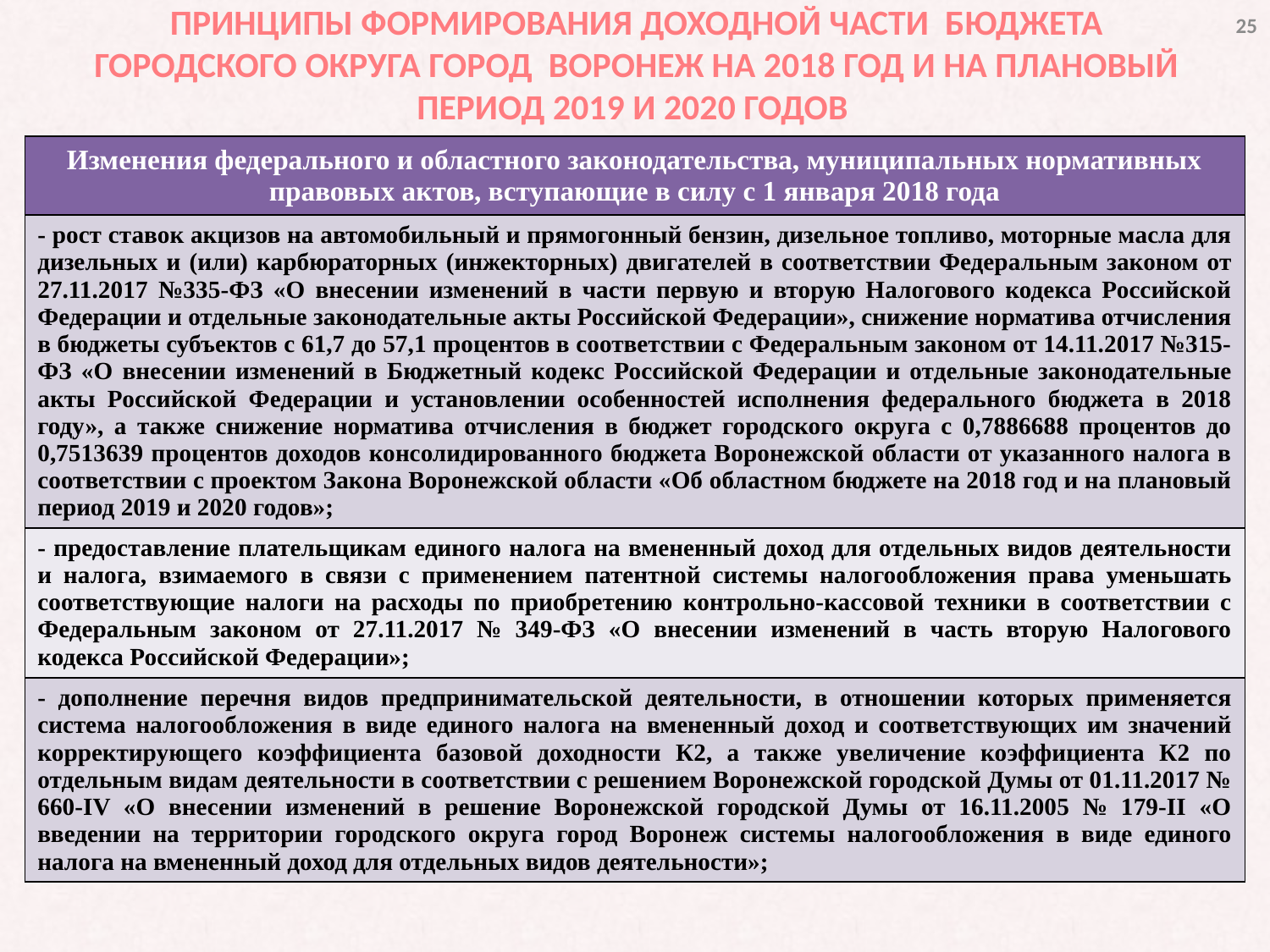

# ПРИНЦИПЫ ФОРМИРОВАНИЯ ДОХОДНОЙ ЧАСТИ  БЮДЖЕТА ГОРОДСКОГО ОКРУГА ГОРОД  ВОРОНЕЖ НА 2018 ГОД И НА ПЛАНОВЫЙ ПЕРИОД 2019 И 2020 ГОДОВ
25
| Изменения федерального и областного законодательства, муниципальных нормативных правовых актов, вступающие в силу с 1 января 2018 года |
| --- |
| - рост ставок акцизов на автомобильный и прямогонный бензин, дизельное топливо, моторные масла для дизельных и (или) карбюраторных (инжекторных) двигателей в соответствии Федеральным законом от 27.11.2017 №335-ФЗ «О внесении изменений в части первую и вторую Налогового кодекса Российской Федерации и отдельные законодательные акты Российской Федерации», снижение норматива отчисления в бюджеты субъектов с 61,7 до 57,1 процентов в соответствии с Федеральным законом от 14.11.2017 №315-ФЗ «О внесении изменений в Бюджетный кодекс Российской Федерации и отдельные законодательные акты Российской Федерации и установлении особенностей исполнения федерального бюджета в 2018 году», а также снижение норматива отчисления в бюджет городского округа с 0,7886688 процентов до 0,7513639 процентов доходов консолидированного бюджета Воронежской области от указанного налога в соответствии с проектом Закона Воронежской области «Об областном бюджете на 2018 год и на плановый период 2019 и 2020 годов»; |
| - предоставление плательщикам единого налога на вмененный доход для отдельных видов деятельности и налога, взимаемого в связи с применением патентной системы налогообложения права уменьшать соответствующие налоги на расходы по приобретению контрольно-кассовой техники в соответствии с Федеральным законом от 27.11.2017 № 349-ФЗ «О внесении изменений в часть вторую Налогового кодекса Российской Федерации»; |
| - дополнение перечня видов предпринимательской деятельности, в отношении которых применяется система налогообложения в виде единого налога на вмененный доход и соответствующих им значений корректирующего коэффициента базовой доходности К2, а также увеличение коэффициента К2 по отдельным видам деятельности в соответствии с решением Воронежской городской Думы от 01.11.2017 № 660-IV «О внесении изменений в решение Воронежской городской Думы от 16.11.2005 № 179-II «О введении на территории городского округа город Воронеж системы налогообложения в виде единого налога на вмененный доход для отдельных видов деятельности»; |